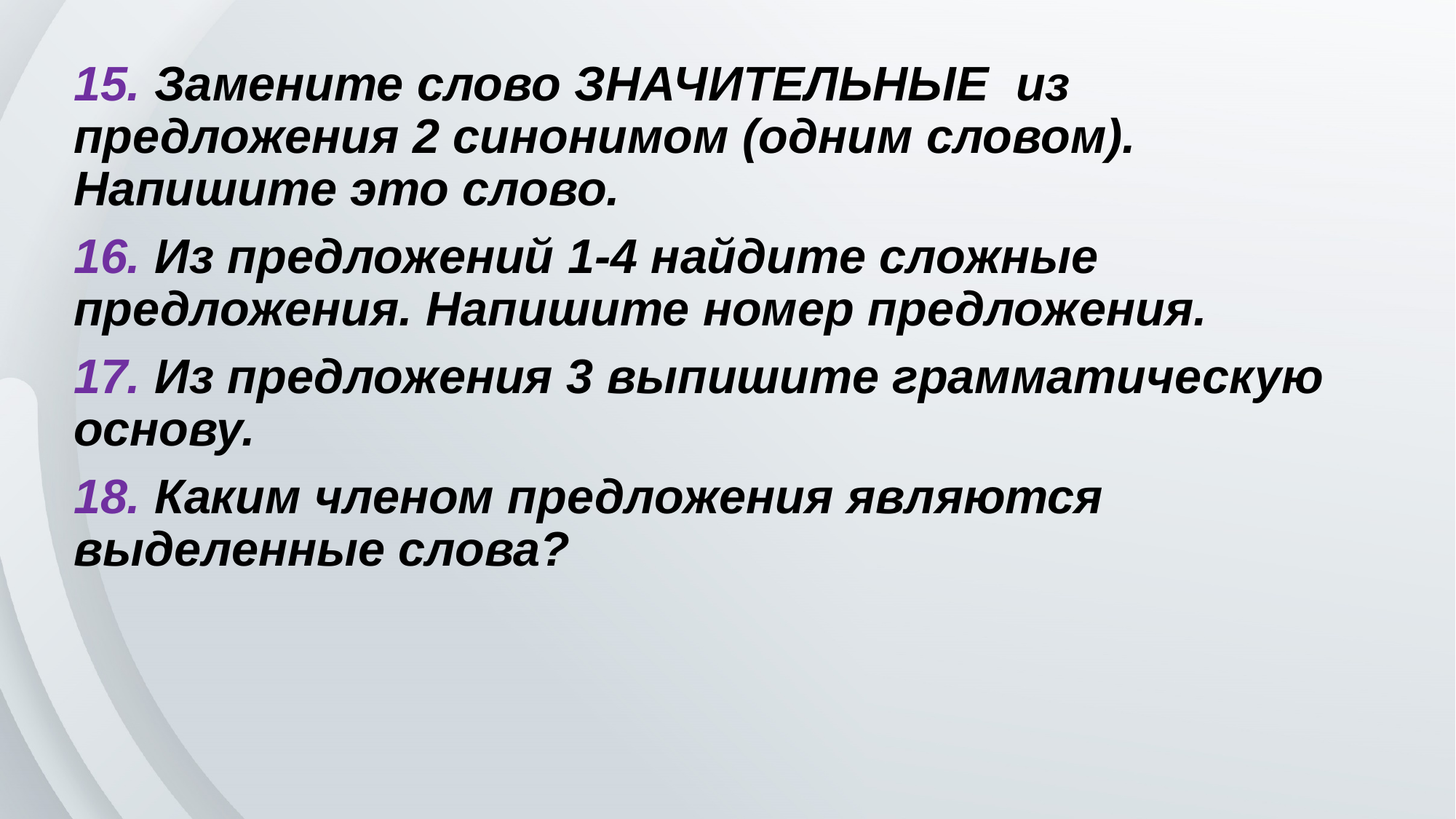

#
15. Замените слово ЗНАЧИТЕЛЬНЫЕ  из предложения 2 синонимом (одним словом). Напишите это слово.
16. Из предложений 1-4 найдите сложные предложения. Напишите номер предложения.
17. Из предложения 3 выпишите грамматическую основу.
18. Каким членом предложения являются выделенные слова?